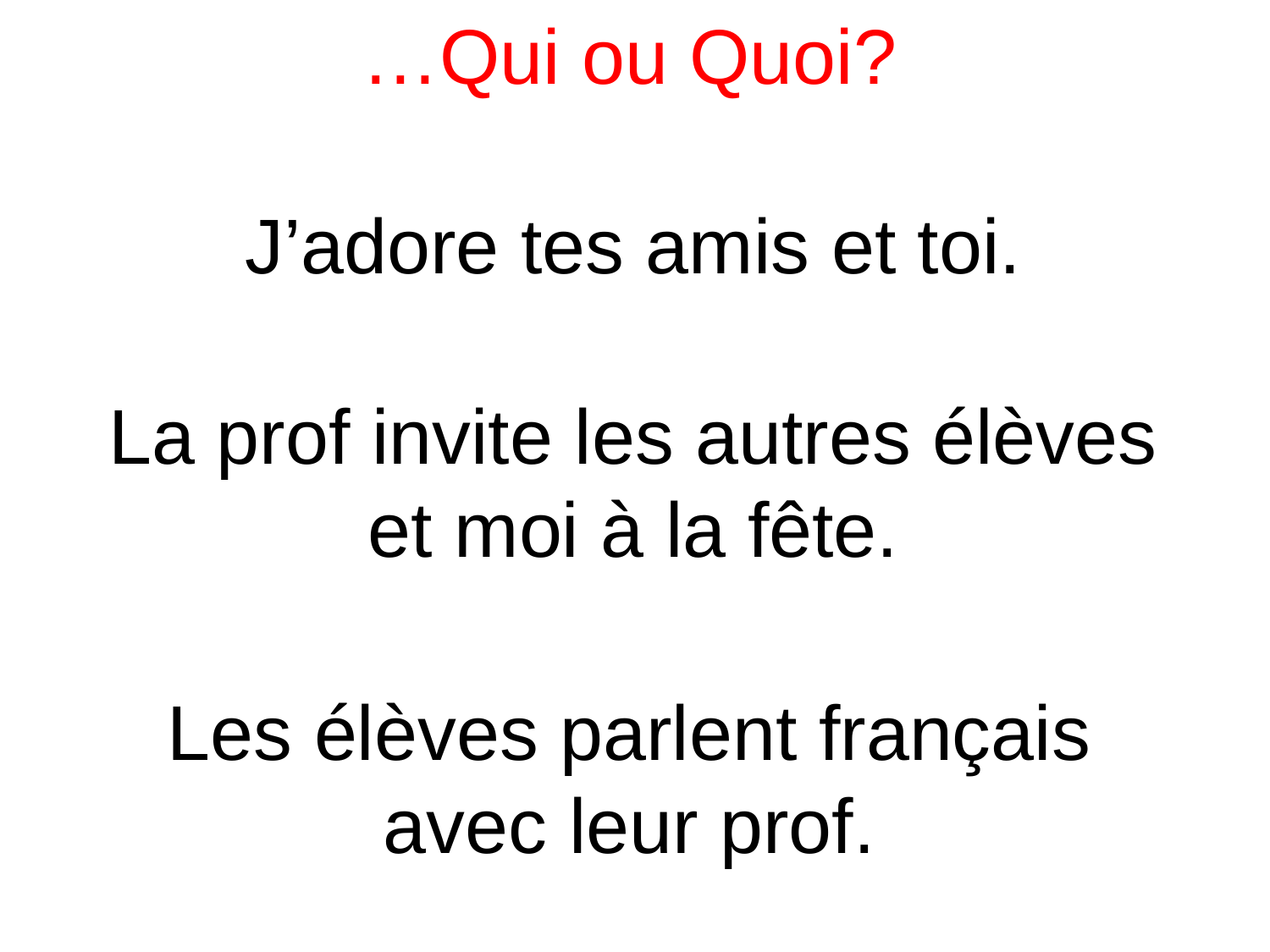

…Qui ou Quoi?
J’adore tes amis et toi.

La prof invite les autres élèves et moi à la fête.
Les élèves parlent français avec leur prof.